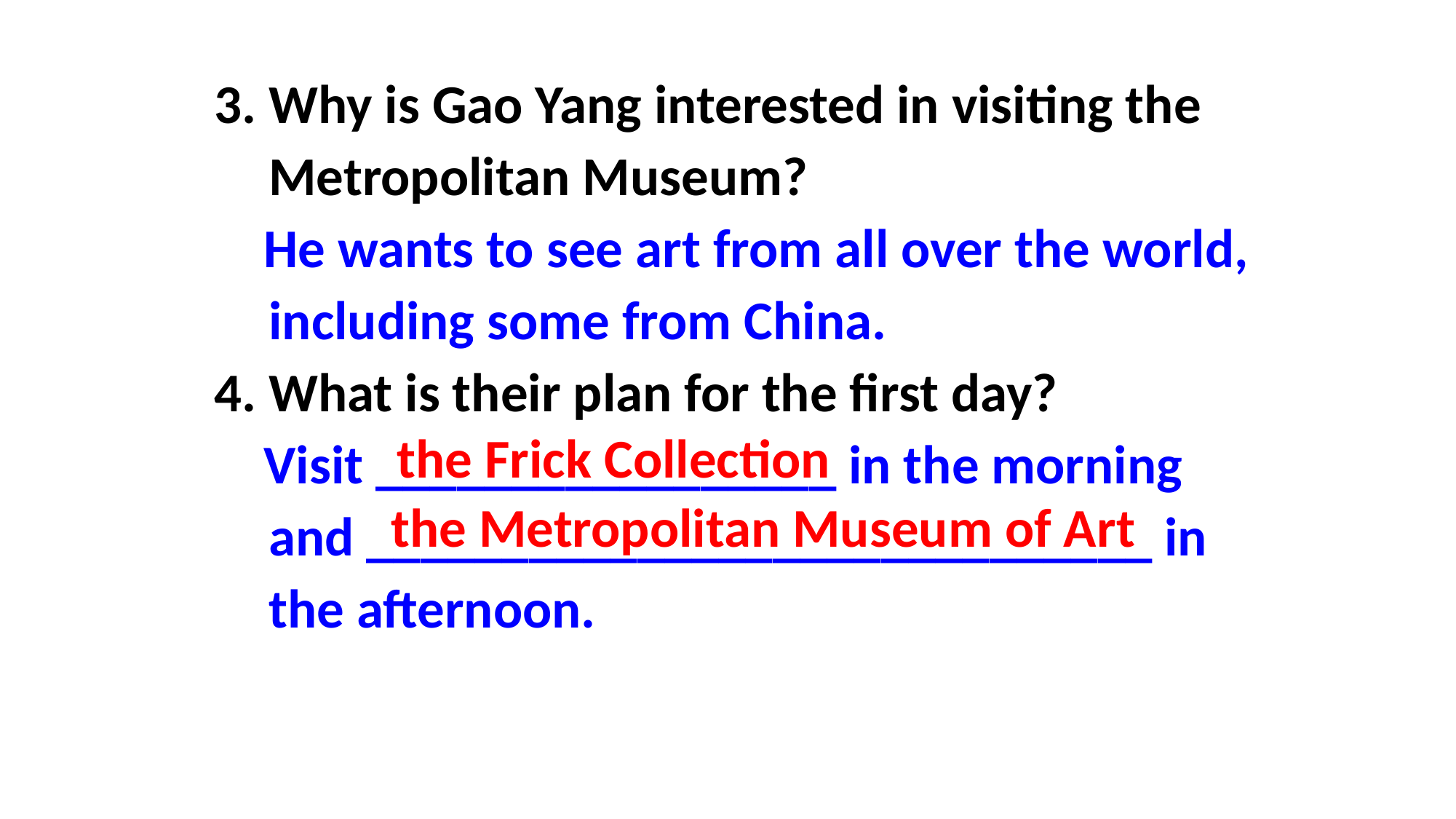

3. Why is Gao Yang interested in visiting the Metropolitan Museum?
    He wants to see art from all over the world, including some from China.
4. What is their plan for the first day?
    Visit _________________ in the morning and _____________________________ in the afternoon.
the Frick Collection
the Metropolitan Museum of Art